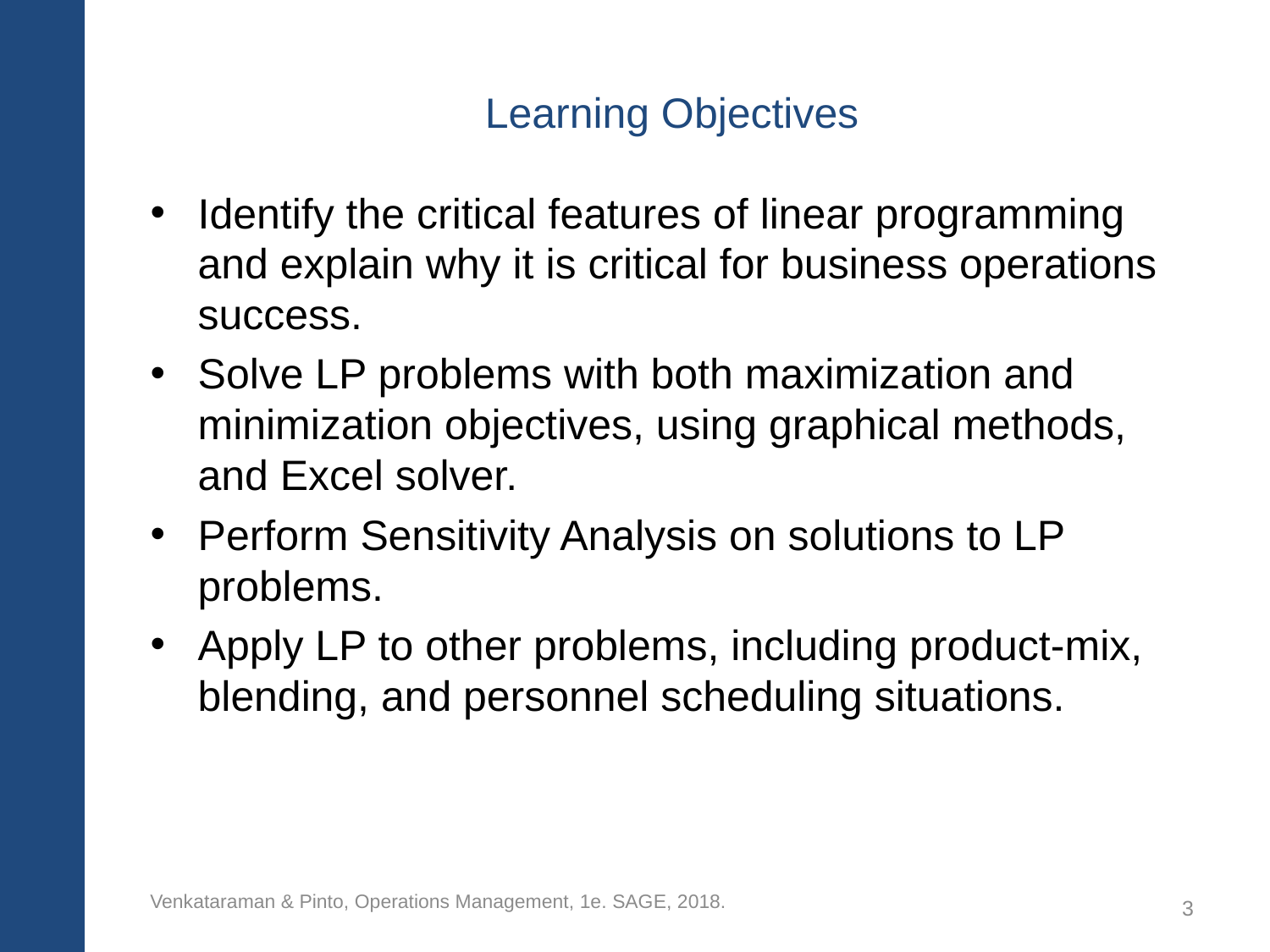

# Learning Objectives
Identify the critical features of linear programming and explain why it is critical for business operations success.
Solve LP problems with both maximization and minimization objectives, using graphical methods, and Excel solver.
Perform Sensitivity Analysis on solutions to LP problems.
Apply LP to other problems, including product-mix, blending, and personnel scheduling situations.
Venkataraman & Pinto, Operations Management, 1e. SAGE, 2018.
3